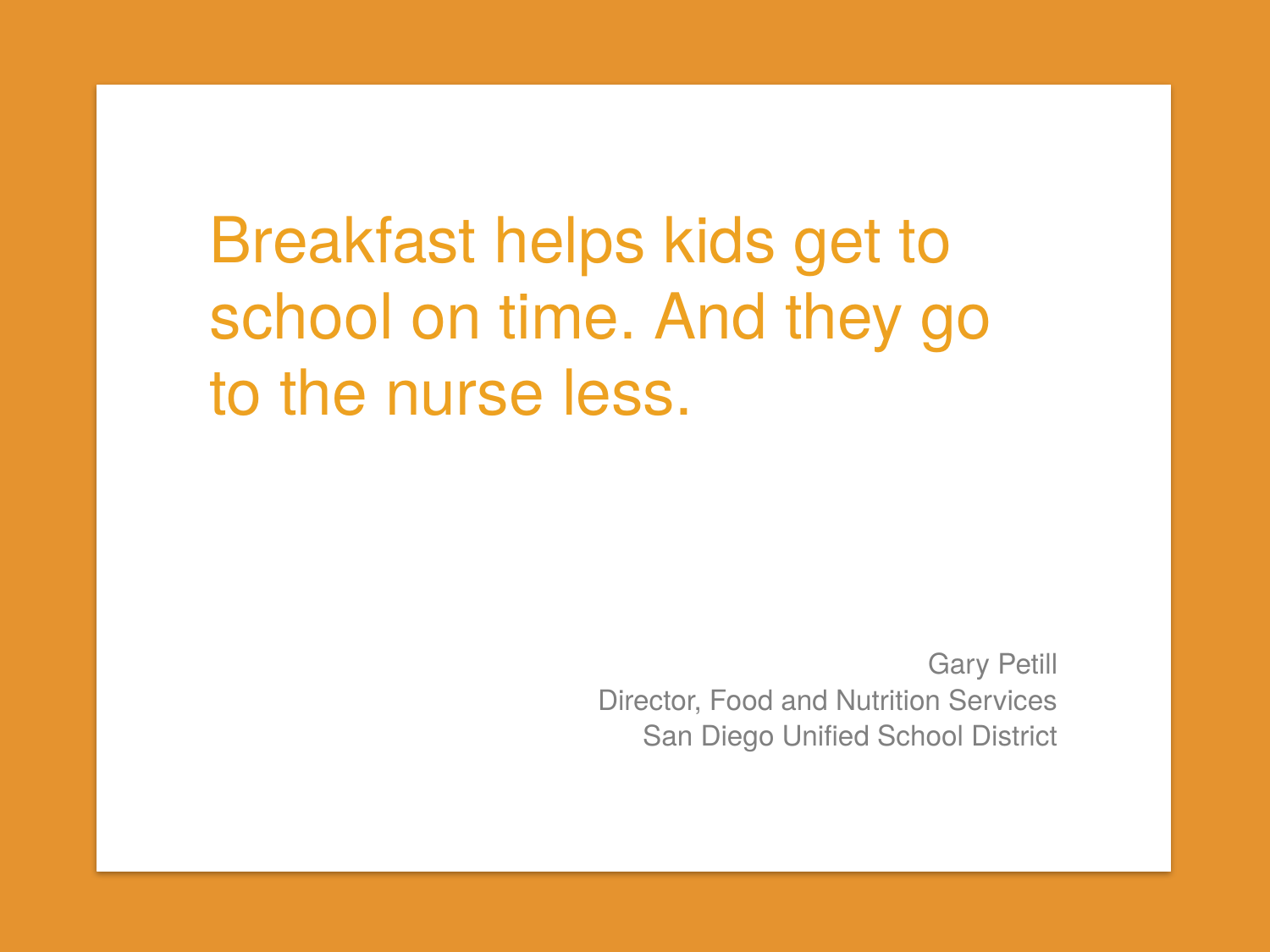

Breakfast helps kids get to
school on time. And they go
to the nurse less.
Gary Petill
Director, Food and Nutrition Services
San Diego Unified School District